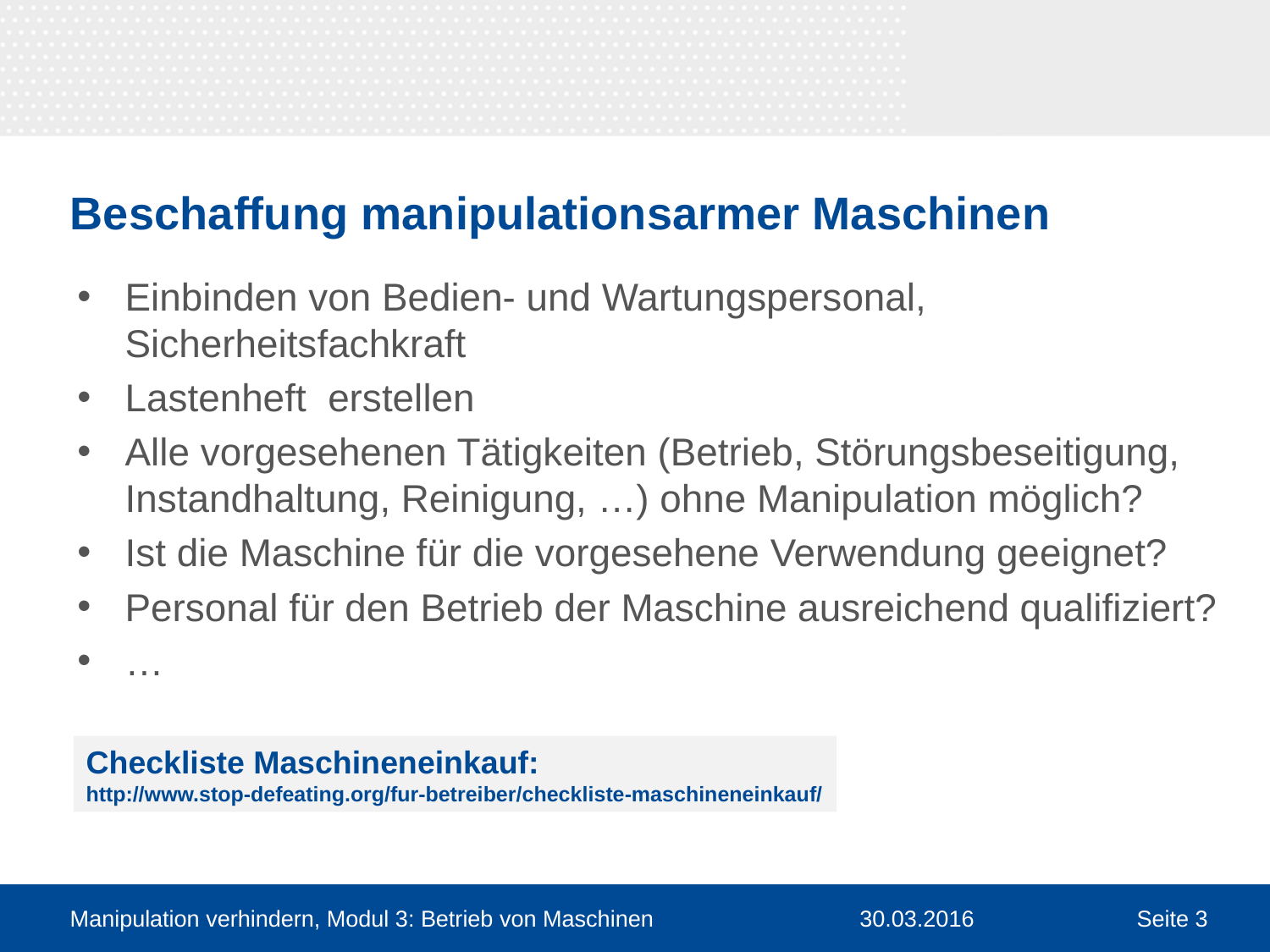

Beschaffung manipulationsarmer Maschinen
Einbinden von Bedien- und Wartungspersonal, Sicherheitsfachkraft
Lastenheft  erstellen
Alle vorgesehenen Tätigkeiten (Betrieb, Störungsbeseitigung, Instandhaltung, Reinigung, …) ohne Manipulation möglich?
Ist die Maschine für die vorgesehene Verwendung geeignet?
Personal für den Betrieb der Maschine ausreichend qualifiziert?
…

Checkliste Maschineneinkauf:
http://www.stop-defeating.org/fur-betreiber/checkliste-maschineneinkauf/
Manipulation verhindern, Modul 3: Betrieb von Maschinen
30.03.2016
Seite 3